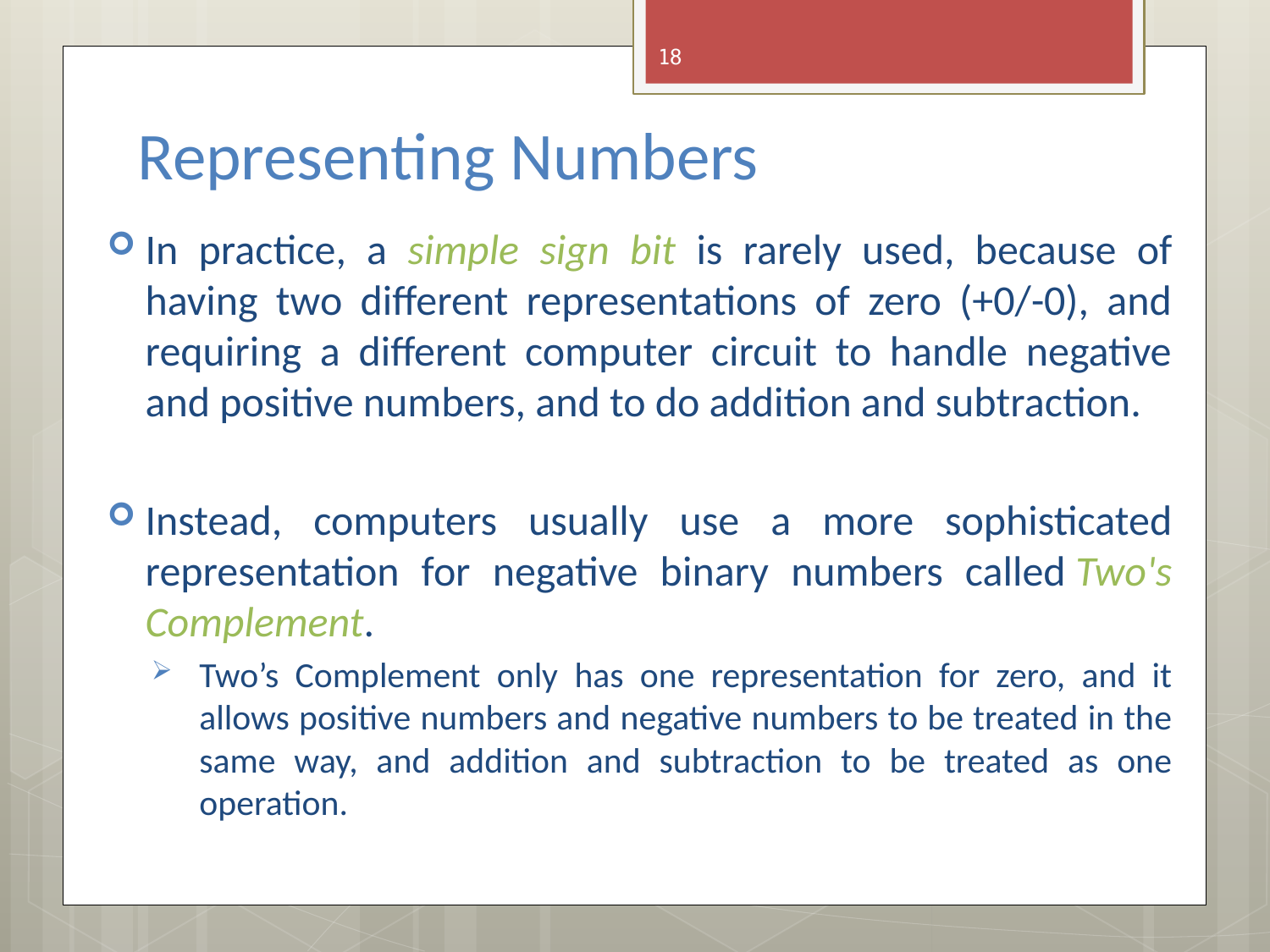

18
# Representing Numbers
In practice, a simple sign bit is rarely used, because of having two different representations of zero (+0/-0), and requiring a different computer circuit to handle negative and positive numbers, and to do addition and subtraction.

Instead, computers usually use a more sophisticated representation for negative binary numbers called Two's Complement.
Two’s Complement only has one representation for zero, and it allows positive numbers and negative numbers to be treated in the same way, and addition and subtraction to be treated as one operation.